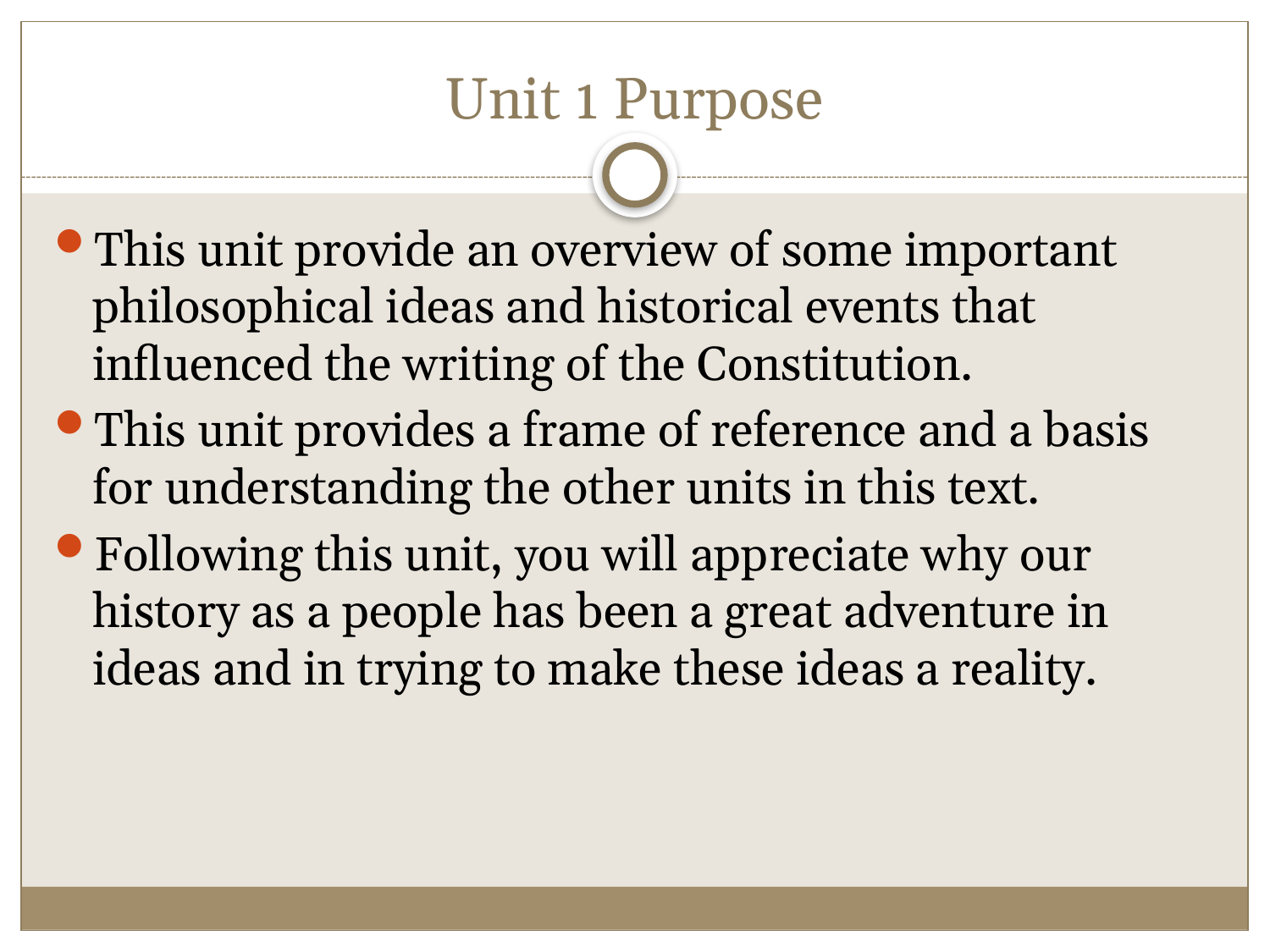

# Unit 1 Purpose
This unit provide an overview of some important philosophical ideas and historical events that influenced the writing of the Constitution.
This unit provides a frame of reference and a basis for understanding the other units in this text.
Following this unit, you will appreciate why our history as a people has been a great adventure in ideas and in trying to make these ideas a reality.